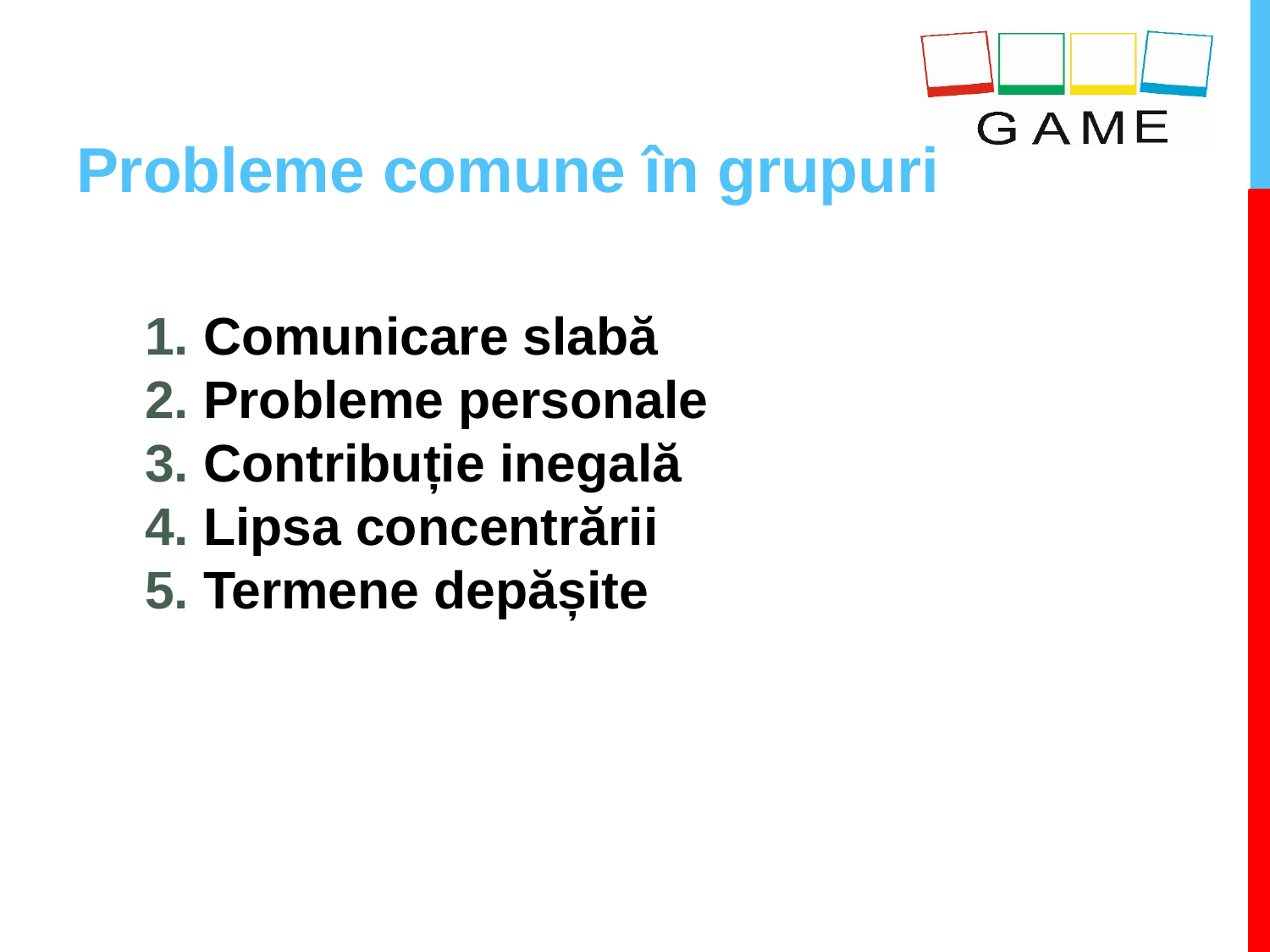

# Probleme comune în grupuri
Comunicare slabă
Probleme personale
Contribuție inegală
Lipsa concentrării
Termene depășite